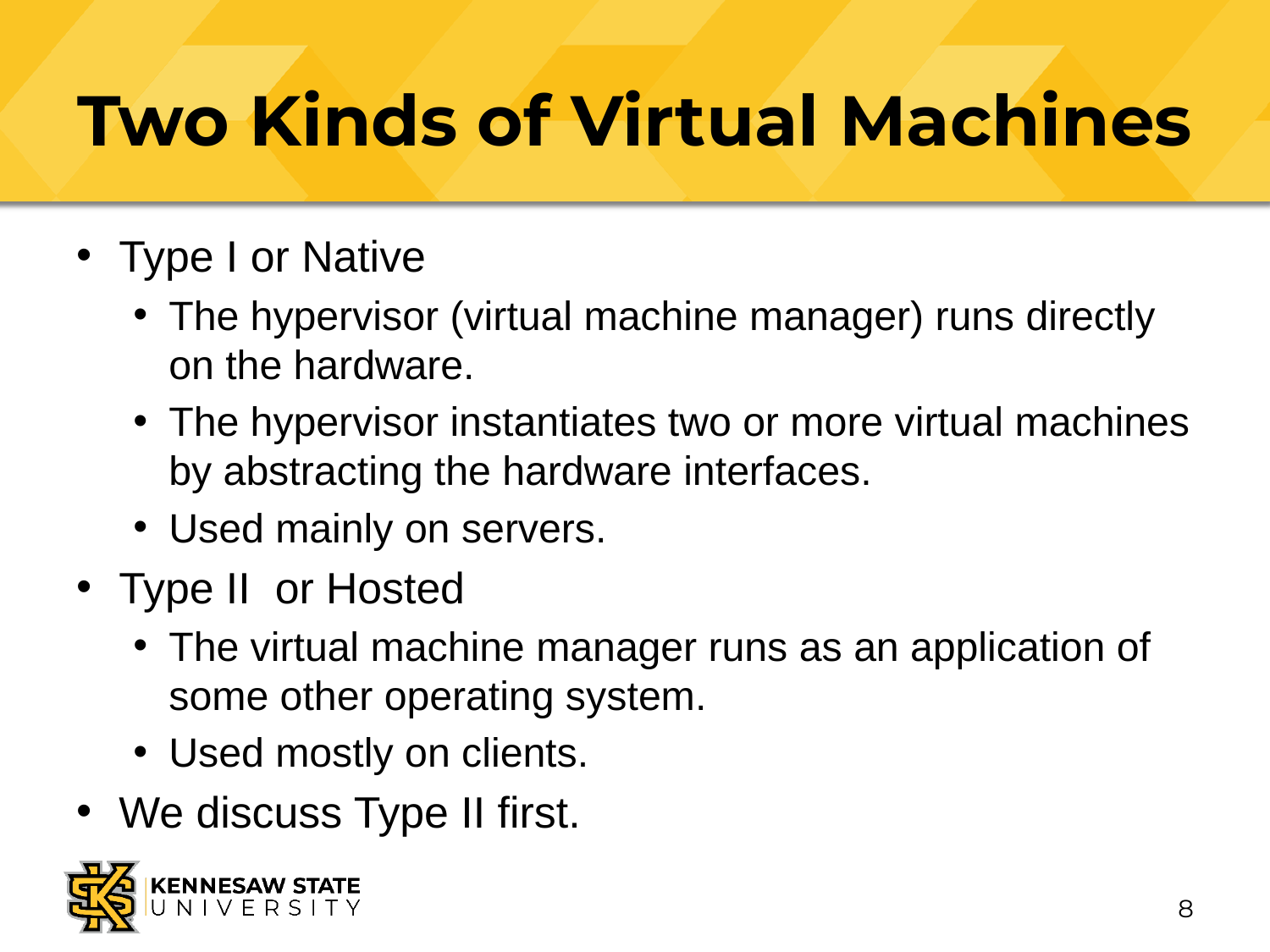

# Two Kinds of Virtual Machines
Type I or Native
The hypervisor (virtual machine manager) runs directly on the hardware.
The hypervisor instantiates two or more virtual machines by abstracting the hardware interfaces.
Used mainly on servers.
Type II  or Hosted
The virtual machine manager runs as an application of some other operating system.
Used mostly on clients.
We discuss Type II first.
8